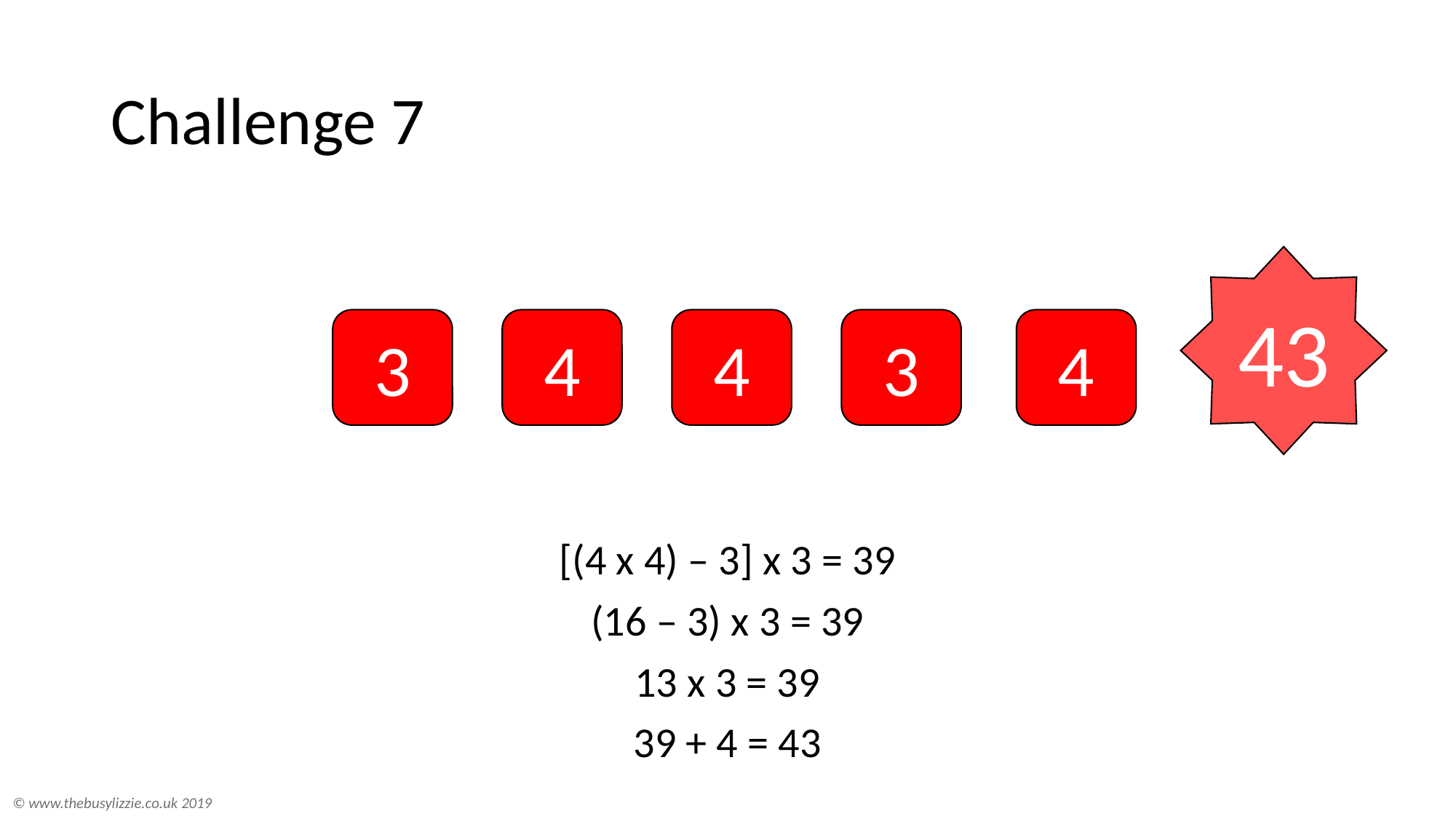

# Challenge 7
43
3
4
3
4
4
[(4 x 4) – 3] x 3 = 39
(16 – 3) x 3 = 39
13 x 3 = 39
39 + 4 = 43
© www.thebusylizzie.co.uk 2019